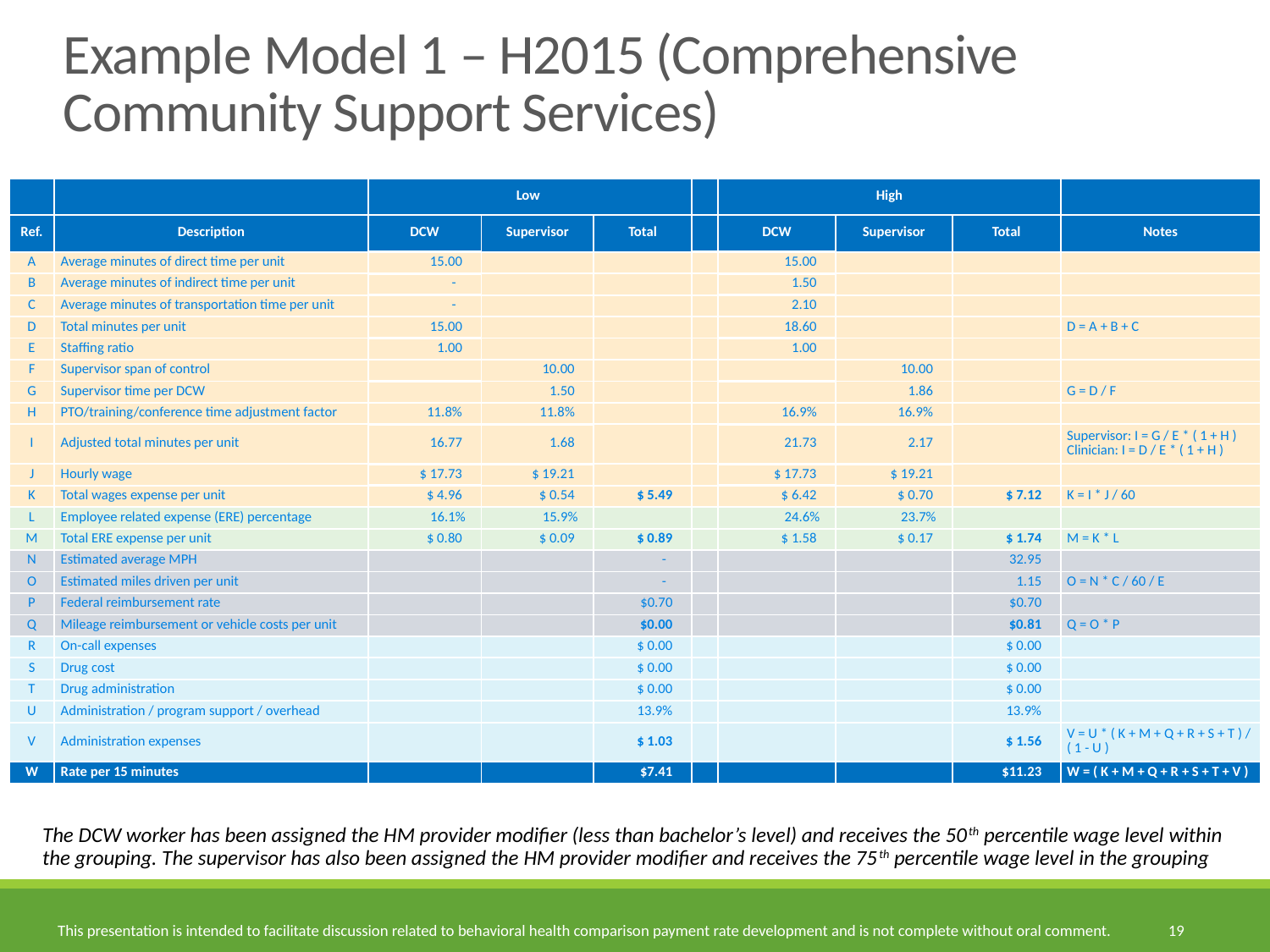

# Example Model 1 – H2015 (Comprehensive Community Support Services)
|  |  | Low |  |  |  | High |  |  |  |
| --- | --- | --- | --- | --- | --- | --- | --- | --- | --- |
| Ref. | Description | DCW | Supervisor | Total |  | DCW | Supervisor | Total | Notes |
| A | Average minutes of direct time per unit | 15.00 |  |  |  | 15.00 |  |  |  |
| B | Average minutes of indirect time per unit | - |  |  |  | 1.50 |  |  |  |
| C | Average minutes of transportation time per unit | - |  |  |  | 2.10 |  |  |  |
| D | Total minutes per unit | 15.00 |  |  |  | 18.60 |  |  | D = A + B + C |
| E | Staffing ratio | 1.00 |  |  |  | 1.00 |  |  |  |
| F | Supervisor span of control |  | 10.00 |  |  |  | 10.00 |  |  |
| G | Supervisor time per DCW |  | 1.50 |  |  |  | 1.86 |  | G = D / F |
| H | PTO/training/conference time adjustment factor | 11.8% | 11.8% |  |  | 16.9% | 16.9% |  |  |
| I | Adjusted total minutes per unit | 16.77 | 1.68 |  |  | 21.73 | 2.17 |  | Supervisor: I = G / E \* ( 1 + H ) Clinician: I = D / E \* ( 1 + H ) |
| J | Hourly wage | $ 17.73 | $ 19.21 |  |  | $ 17.73 | $ 19.21 |  |  |
| K | Total wages expense per unit | $ 4.96 | $ 0.54 | $ 5.49 |  | $ 6.42 | $ 0.70 | $ 7.12 | K = I \* J / 60 |
| L | Employee related expense (ERE) percentage | 16.1% | 15.9% |  |  | 24.6% | 23.7% |  |  |
| M | Total ERE expense per unit | $ 0.80 | $ 0.09 | $ 0.89 |  | $ 1.58 | $ 0.17 | $ 1.74 | M = K \* L |
| N | Estimated average MPH |  |  | - |  |  |  | 32.95 |  |
| O | Estimated miles driven per unit |  |  | - |  |  |  | 1.15 | O = N \* C / 60 / E |
| P | Federal reimbursement rate |  |  | $0.70 |  |  |  | $0.70 |  |
| Q | Mileage reimbursement or vehicle costs per unit |  |  | $0.00 |  |  |  | $0.81 | Q = O \* P |
| R | On-call expenses |  |  | $ 0.00 |  |  |  | $ 0.00 |  |
| S | Drug cost |  |  | $ 0.00 |  |  |  | $ 0.00 |  |
| T | Drug administration |  |  | $ 0.00 |  |  |  | $ 0.00 |  |
| U | Administration / program support / overhead |  |  | 13.9% |  |  |  | 13.9% |  |
| V | Administration expenses |  |  | $ 1.03 |  |  |  | $ 1.56 | V = U \* ( K + M + Q + R + S + T ) / ( 1 - U ) |
| W | Rate per 15 minutes |  |  | $7.41 |  |  |  | $11.23 | W = ( K + M + Q + R + S + T + V ) |
The DCW worker has been assigned the HM provider modifier (less than bachelor’s level) and receives the 50th percentile wage level within the grouping. The supervisor has also been assigned the HM provider modifier and receives the 75th percentile wage level in the grouping
19
This presentation is intended to facilitate discussion related to behavioral health comparison payment rate development and is not complete without oral comment.